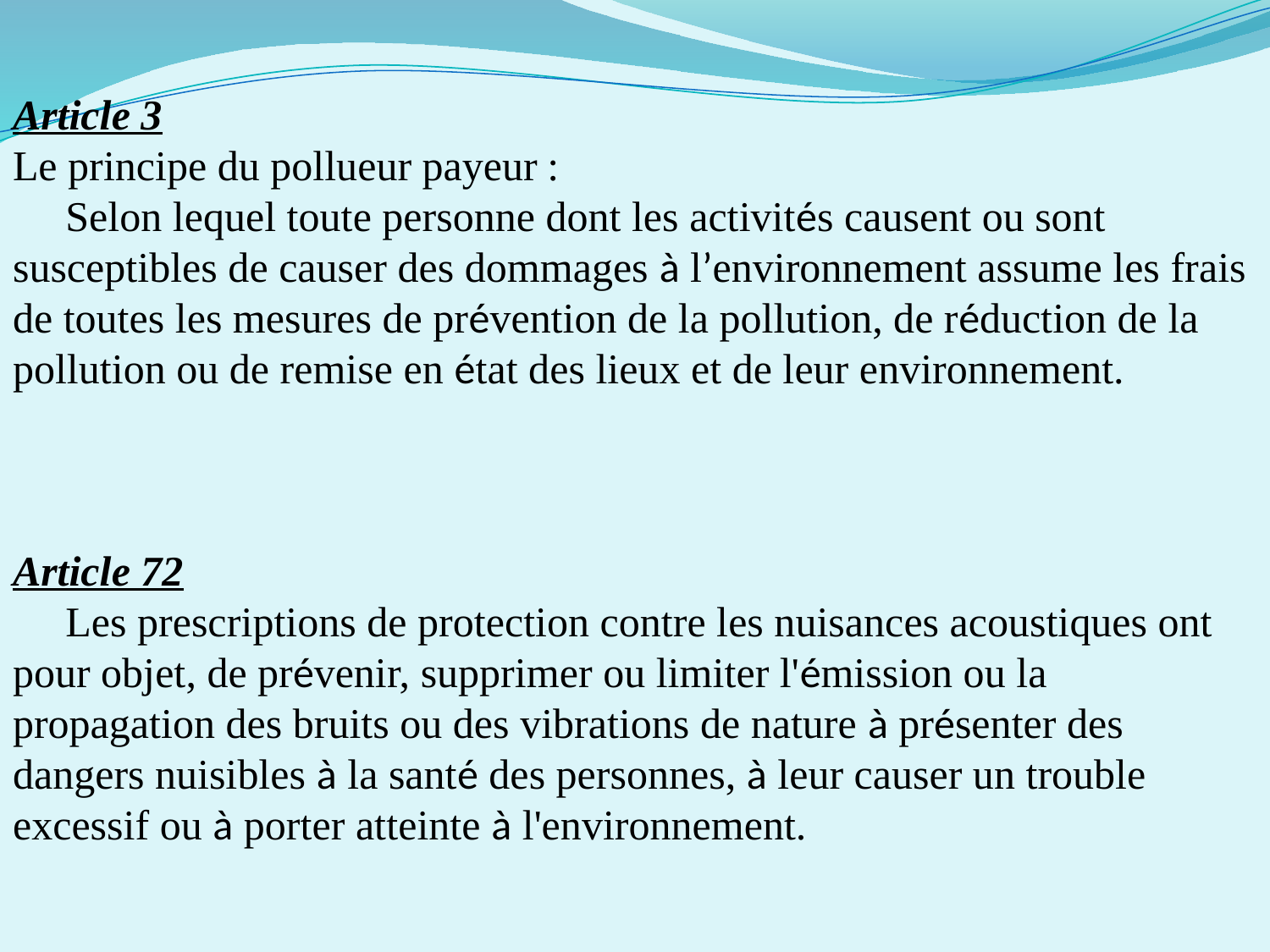

Article 3
Le principe du pollueur payeur :
     Selon lequel toute personne dont les activités causent ou sont susceptibles de causer des dommages à l’environnement assume les frais de toutes les mesures de prévention de la pollution, de réduction de la pollution ou de remise en état des lieux et de leur environnement.
Article 72
     Les prescriptions de protection contre les nuisances acoustiques ont pour objet, de prévenir, supprimer ou limiter l'émission ou la propagation des bruits ou des vibrations de nature à présenter des dangers nuisibles à la santé des personnes, à leur causer un trouble excessif ou à porter atteinte à l'environnement.